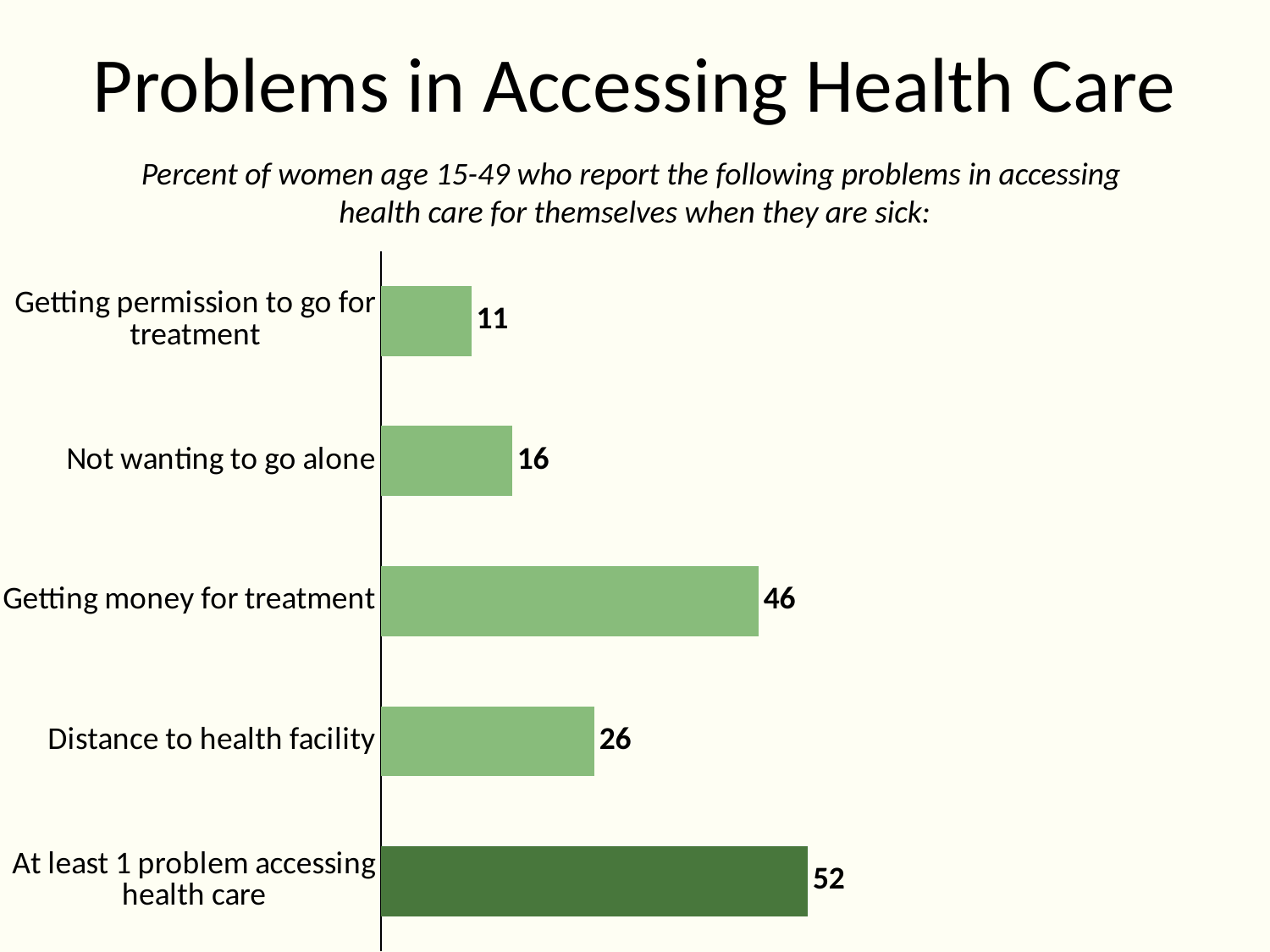

# Problems in Accessing Health Care
Percent of women age 15-49 who report the following problems in accessing
health care for themselves when they are sick:

### Chart

| Category | Series 1 |
|---|---|
| At least 1 problem accessing health care | 52.0 |
| Distance to health facility | 26.0 |
| Getting money for treatment | 46.0 |
| Not wanting to go alone | 16.0 |
| Getting permission to go for treatment | 11.0 |